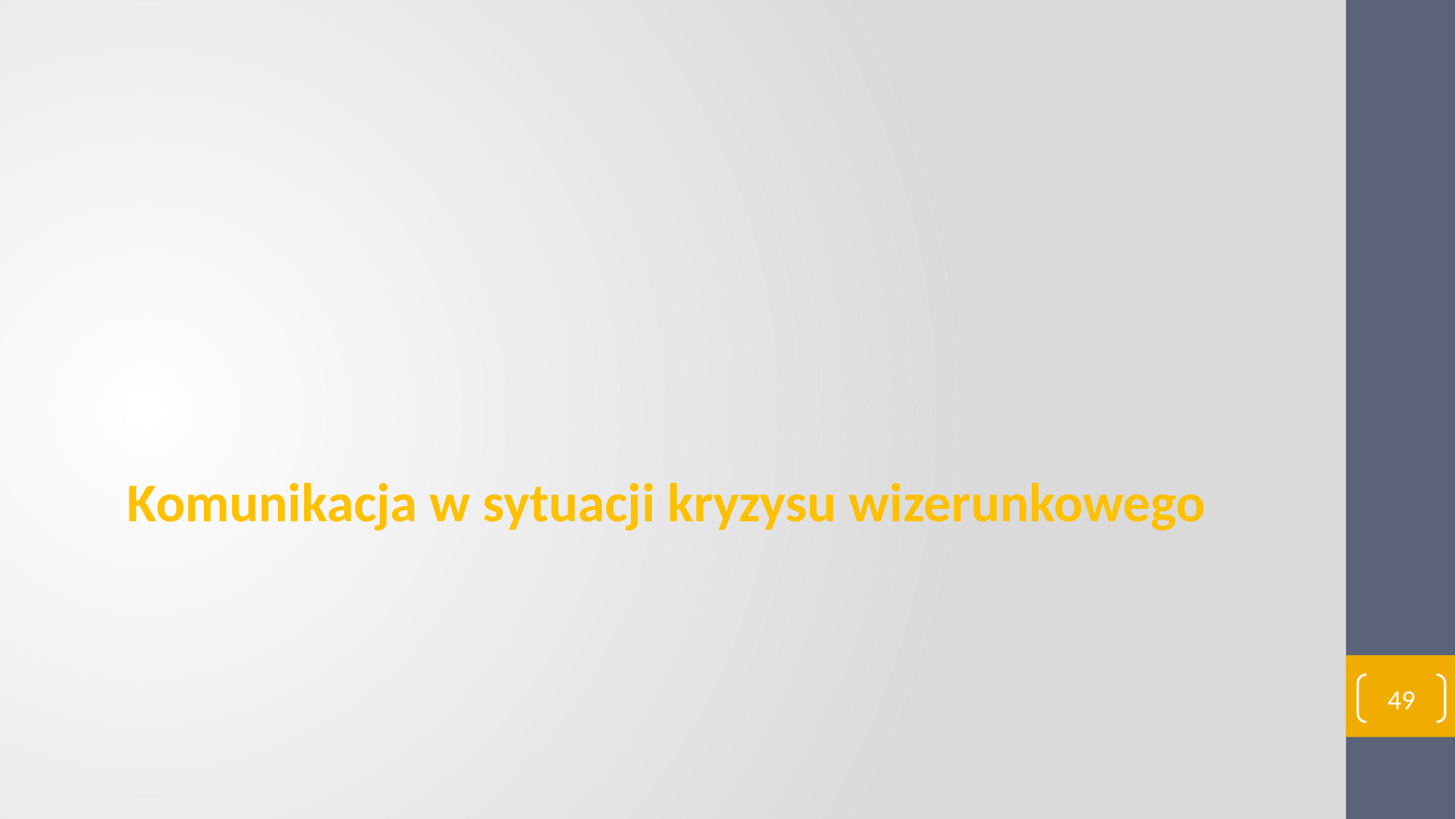

# Komunikacja w sytuacji kryzysu wizerunkowego
49